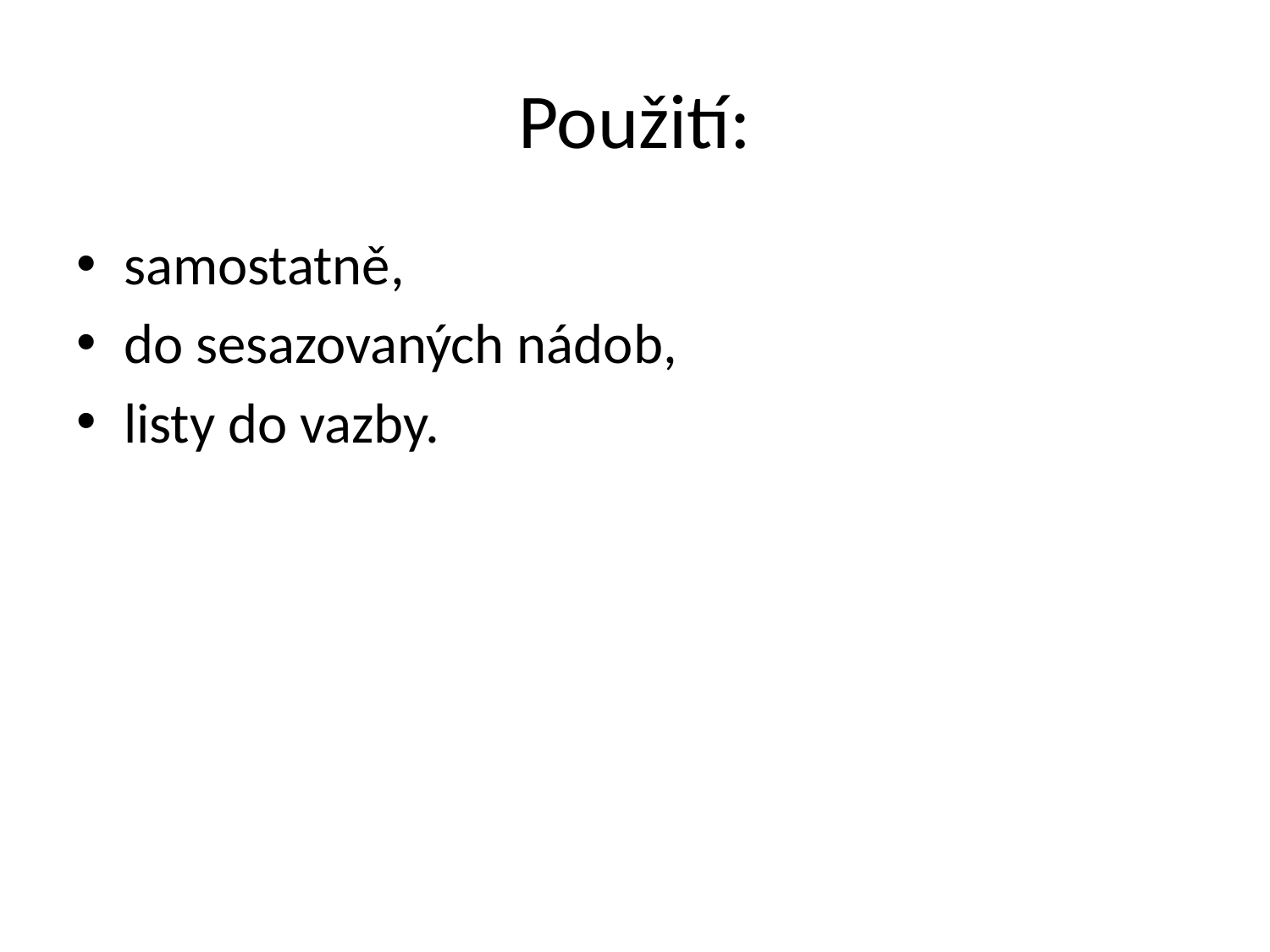

# Použití:
samostatně,
do sesazovaných nádob,
listy do vazby.